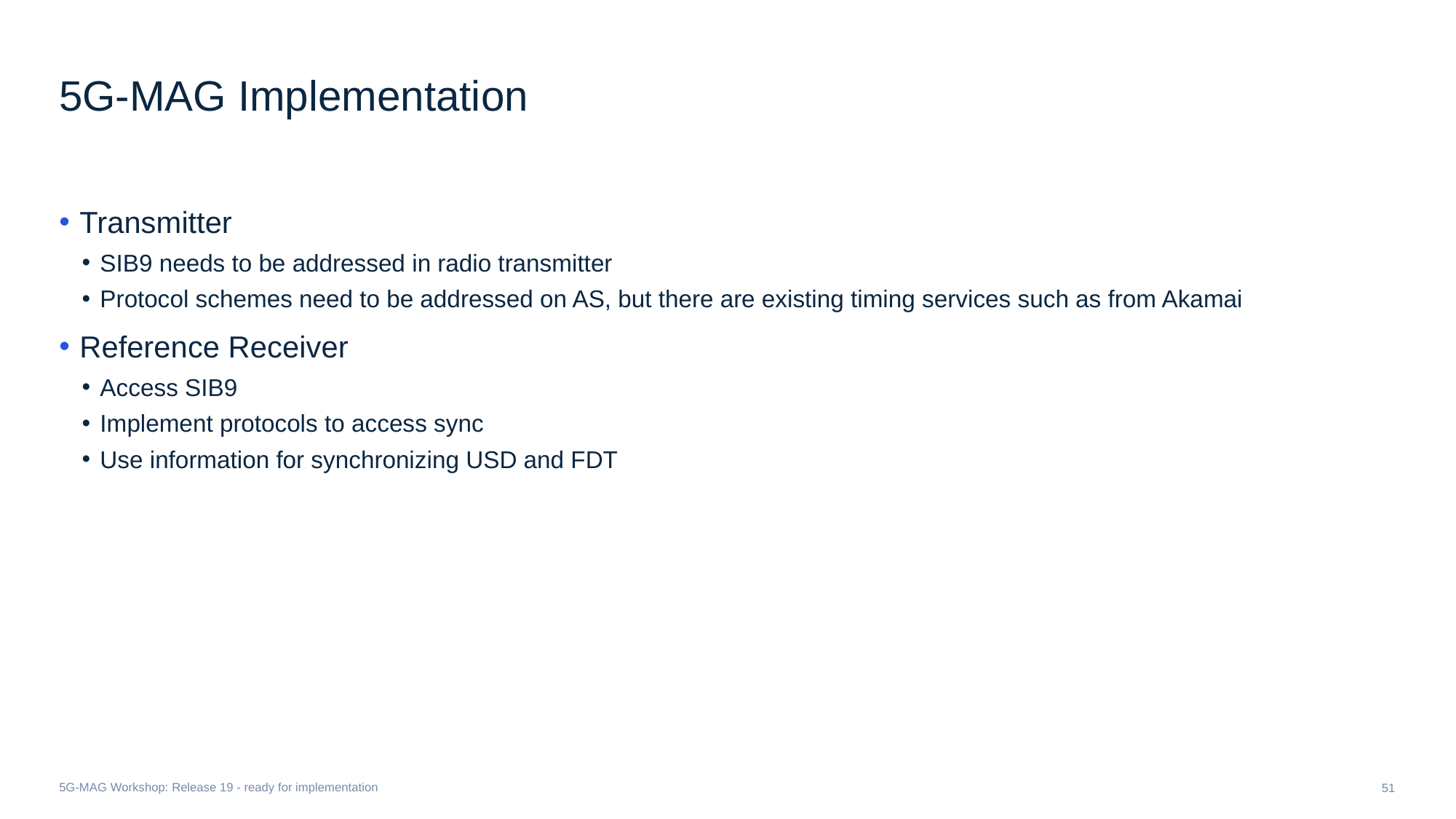

# 5G-MAG Implementation

Transmitter
SIB9 needs to be addressed in radio transmitter
Protocol schemes need to be addressed on AS, but there are existing timing services such as from Akamai
Reference Receiver
Access SIB9
Implement protocols to access sync
Use information for synchronizing USD and FDT
5G-MAG Workshop: Release 19 - ready for implementation